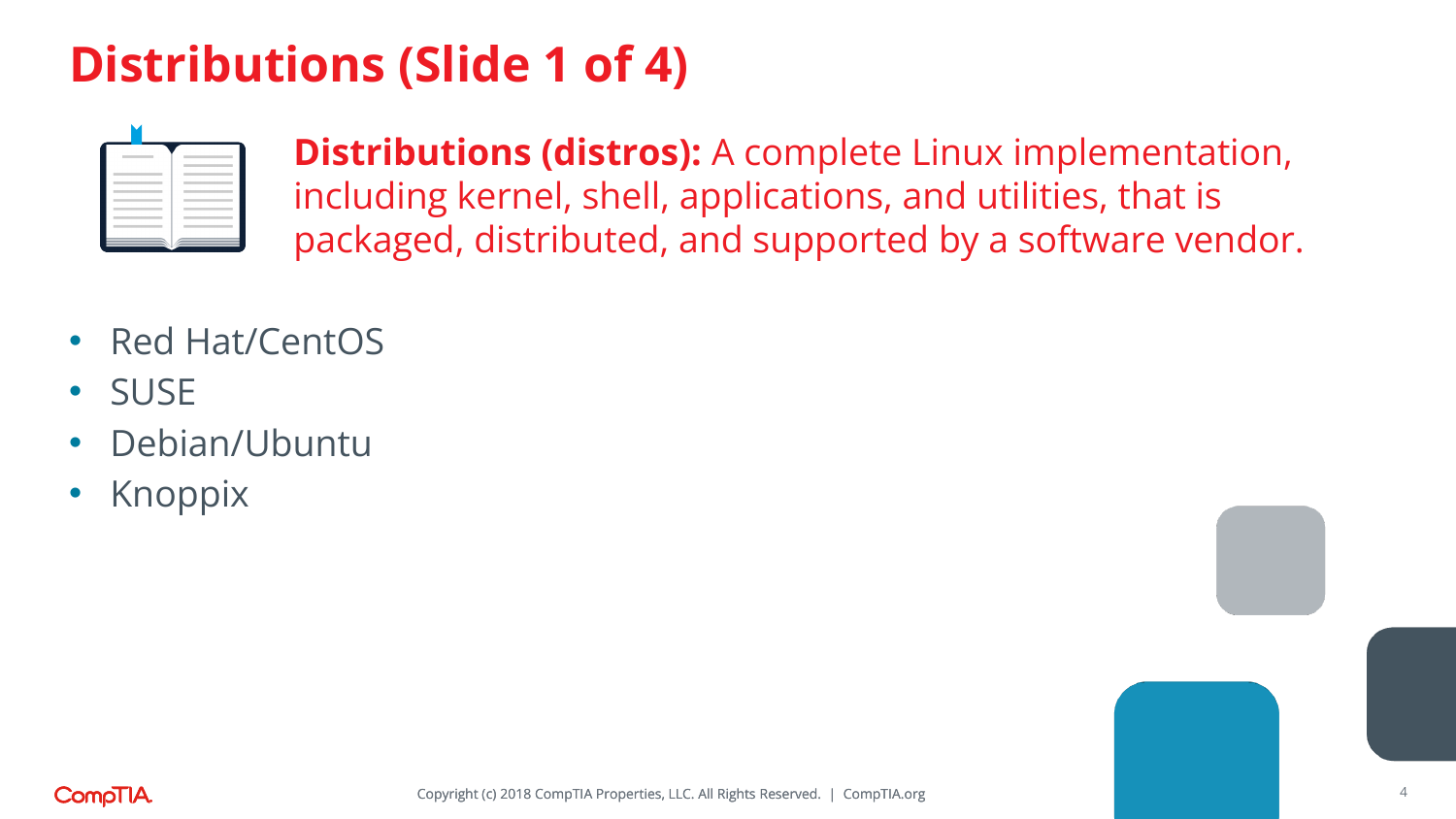

# Distributions (Slide 1 of 4)
Distributions (distros): A complete Linux implementation, including kernel, shell, applications, and utilities, that is packaged, distributed, and supported by a software vendor.
Red Hat/CentOS
SUSE
Debian/Ubuntu
Knoppix
4